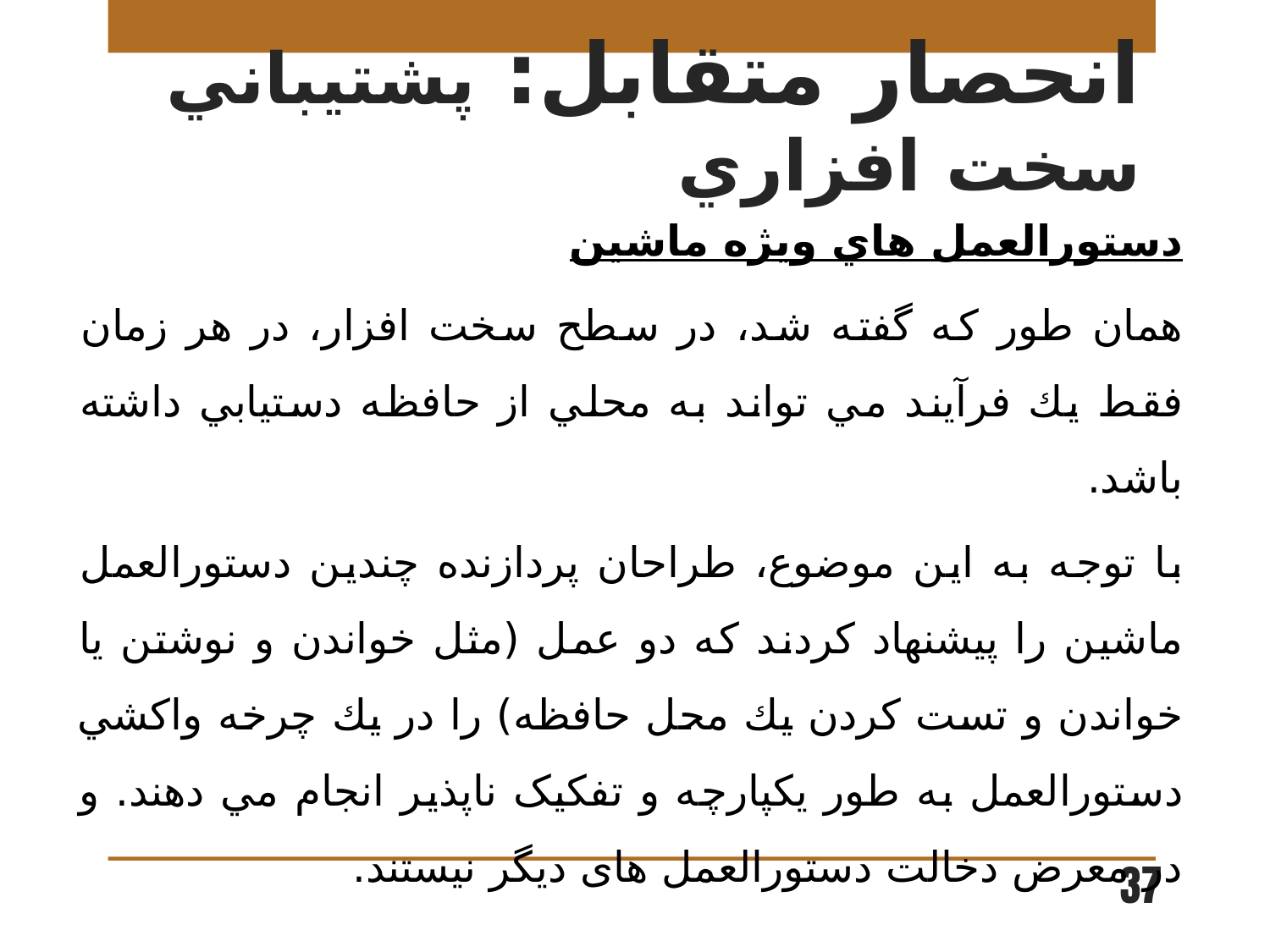

# انحصار متقابل: پشتيباني سخت افزاري
دستورالعمل هاي ويژه ماشين
همان طور كه گفته شد، در سطح سخت افزار، در هر زمان فقط يك فرآيند مي تواند به محلي از حافظه دستيابي داشته باشد.
با توجه به اين موضوع، طراحان پردازنده چندين دستورالعمل ماشين را پيشنهاد كردند كه دو عمل (مثل خواندن و نوشتن يا خواندن و تست كردن يك محل حافظه) را در يك چرخه واكشي دستورالعمل به طور يكپارچه و تفکیک ناپذیر انجام مي دهند. و در معرض دخالت دستورالعمل های دیگر نیستند.
37